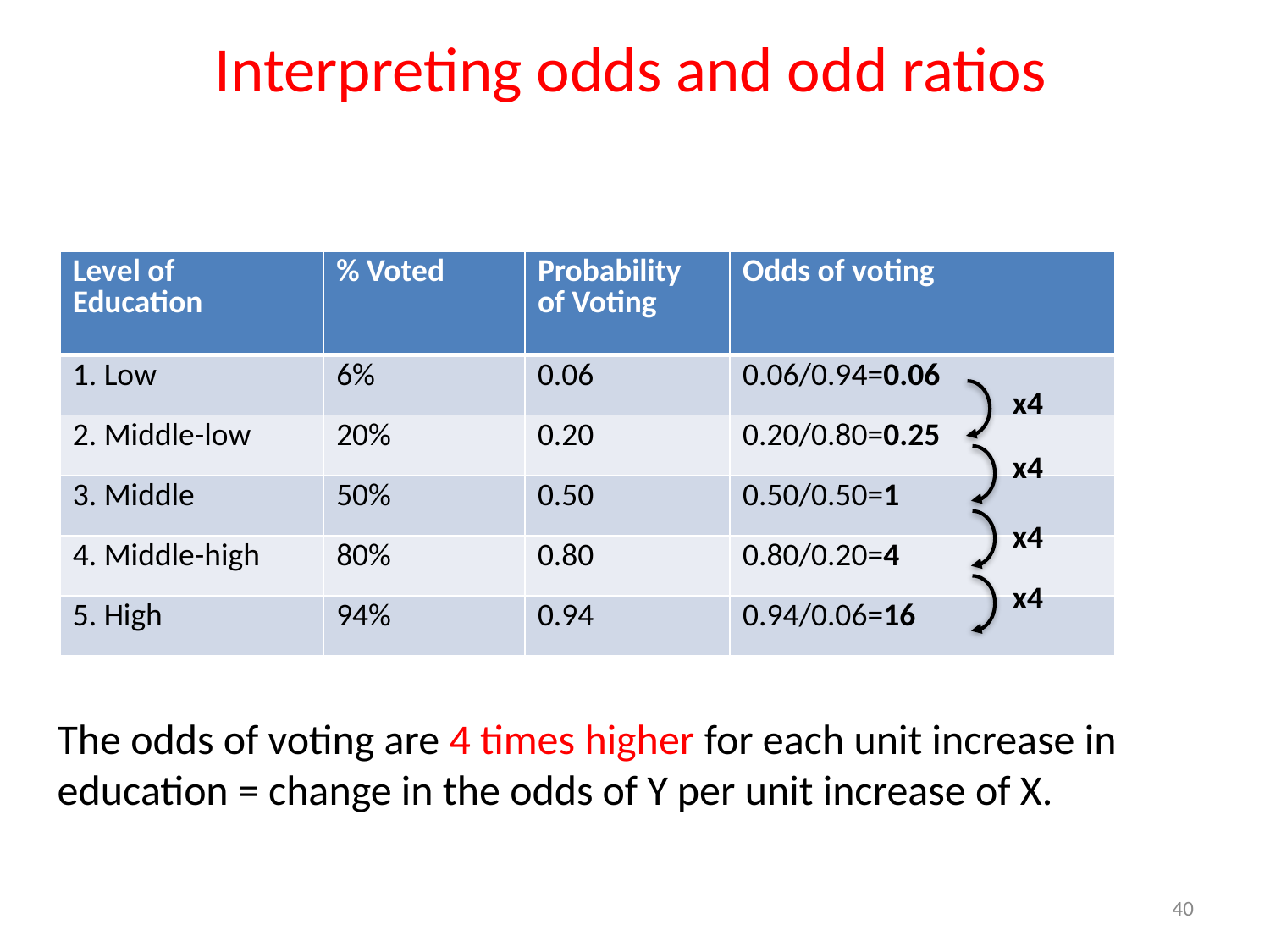

# Interpreting odds and odd ratios
| Level of Education | % Voted | Probability of Voting | Odds of voting |
| --- | --- | --- | --- |
| 1. Low | 6% | 0.06 | 0.06/0.94=0.06 |
| 2. Middle-low | 20% | 0.20 | 0.20/0.80=0.25 |
| 3. Middle | 50% | 0.50 | 0.50/0.50=1 |
| 4. Middle-high | 80% | 0.80 | 0.80/0.20=4 |
| 5. High | 94% | 0.94 | 0.94/0.06=16 |
x4

x4

x4

x4

The odds of voting are 4 times higher for each unit increase in education = change in the odds of Y per unit increase of X.
40